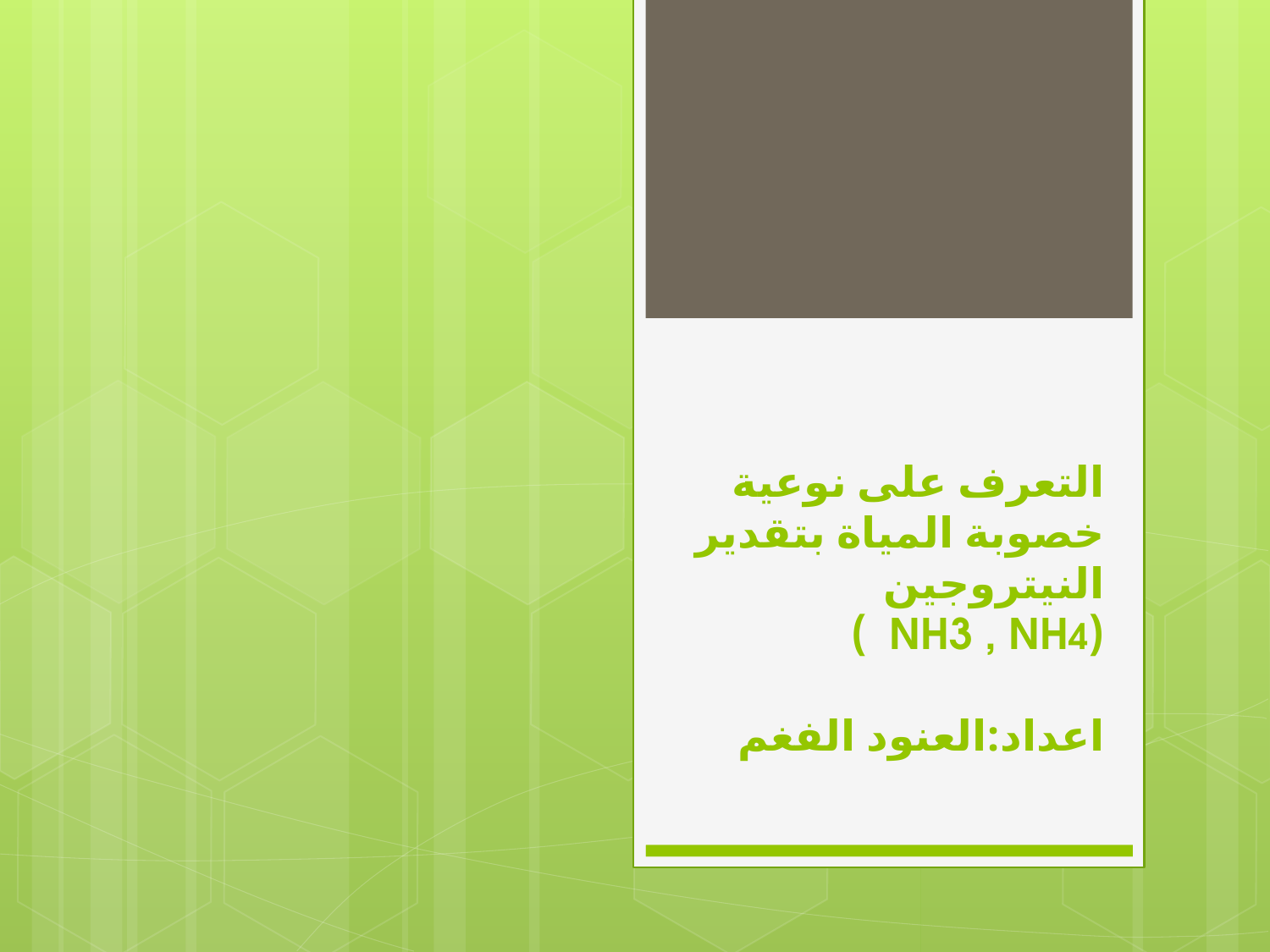

# التعرف على نوعية خصوبة المياة بتقدير النيتروجين (NH3 , NH4  ) اعداد:العنود الفغم